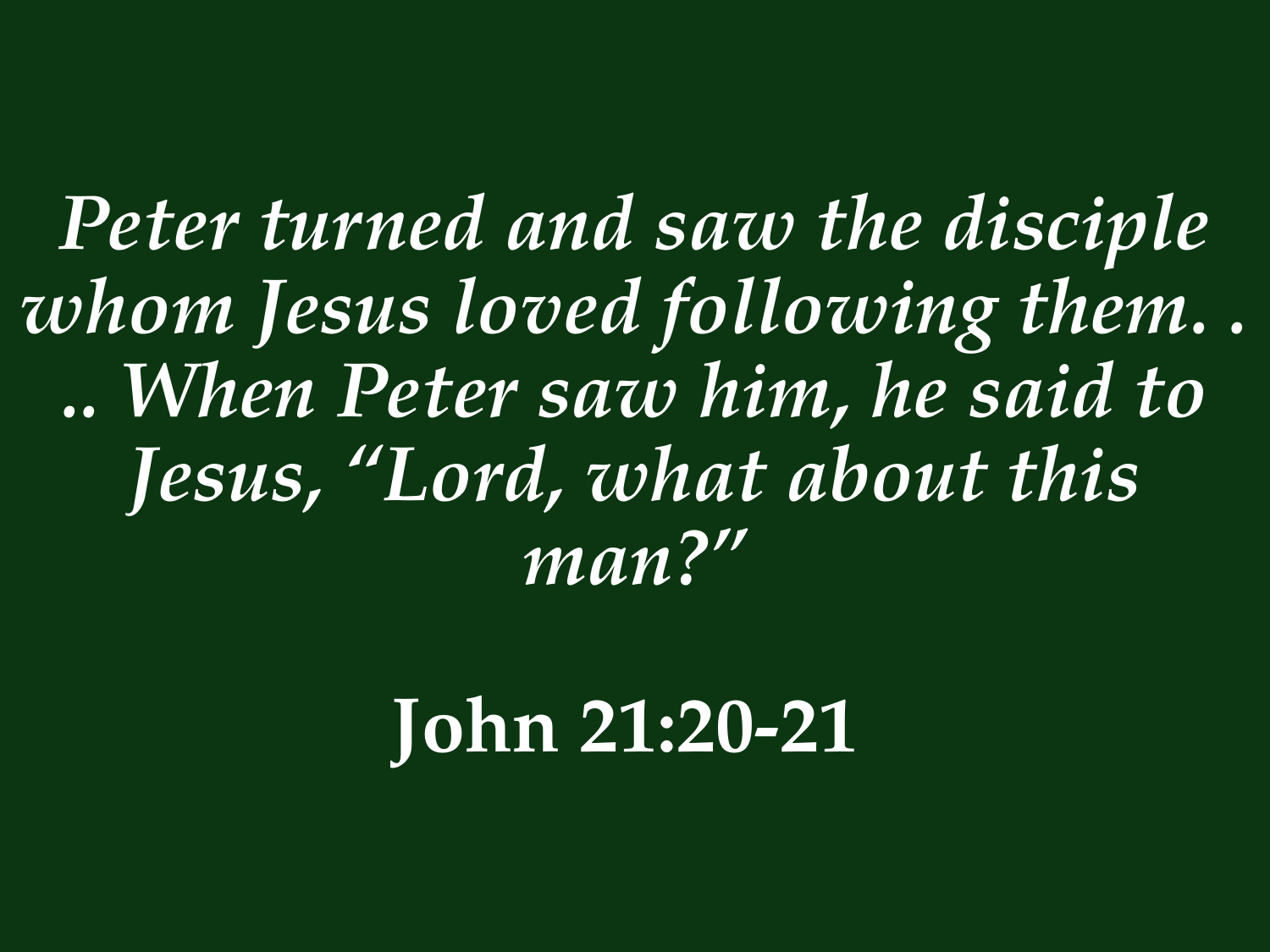

# Peter turned and saw the disciple whom Jesus loved following them. . .. When Peter saw him, he said to Jesus, “Lord, what about this man?” John 21:20-21